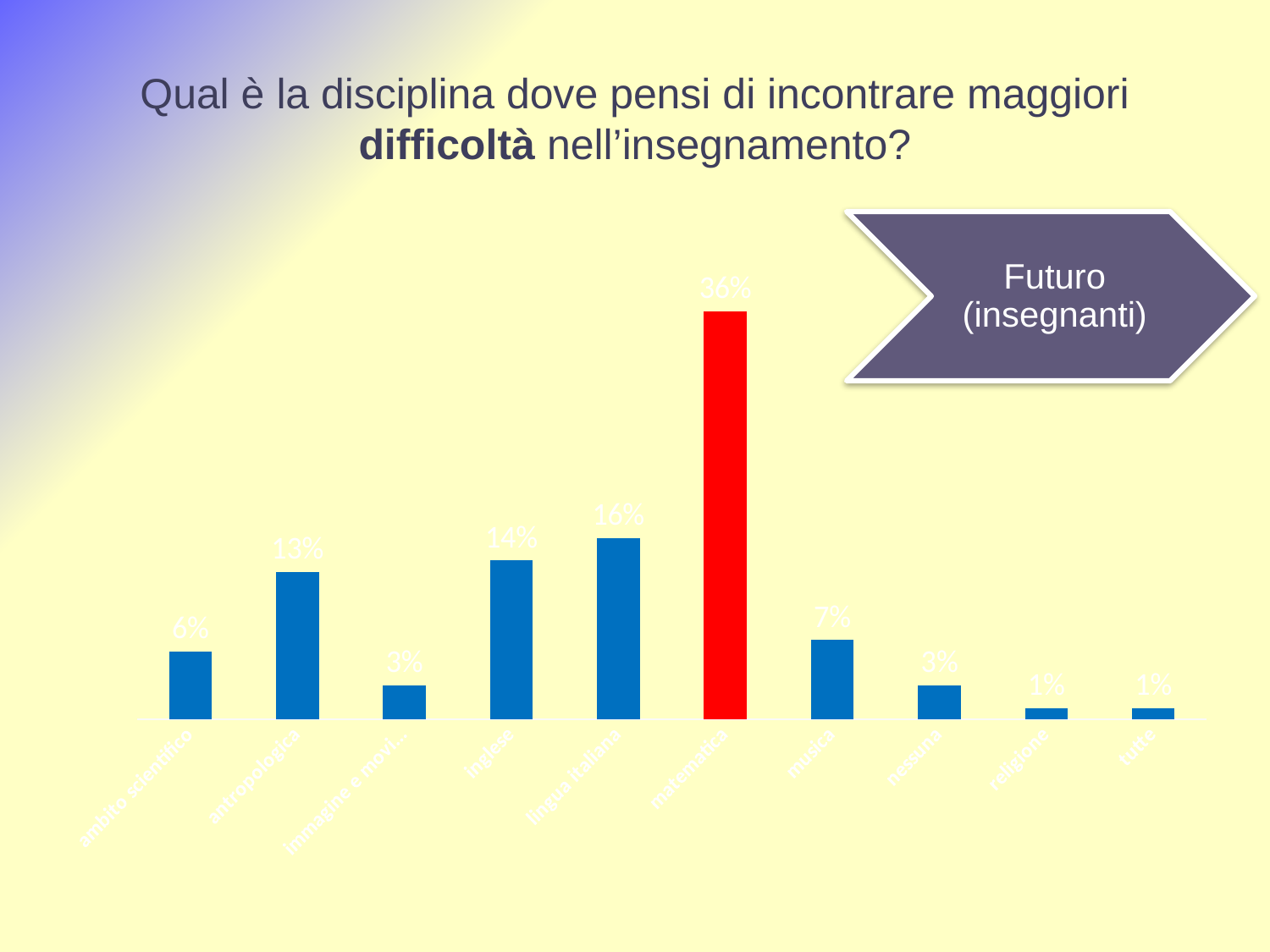

# Qual è la disciplina dove pensi di incontrare maggiori difficoltà nell’insegnamento?

Futuro (insegnanti)

### Chart

| Category |  |
|---|---|
| ambito scientifico | 0.06 |
| antropologica | 0.13 |
| immagine e movimento | 0.03 |
| inglese | 0.14 |
| lingua italiana | 0.16 |
| matematica | 0.36 |
| musica | 0.07 |
| nessuna | 0.03 |
| religione | 0.01 |
| tutte | 0.01 |